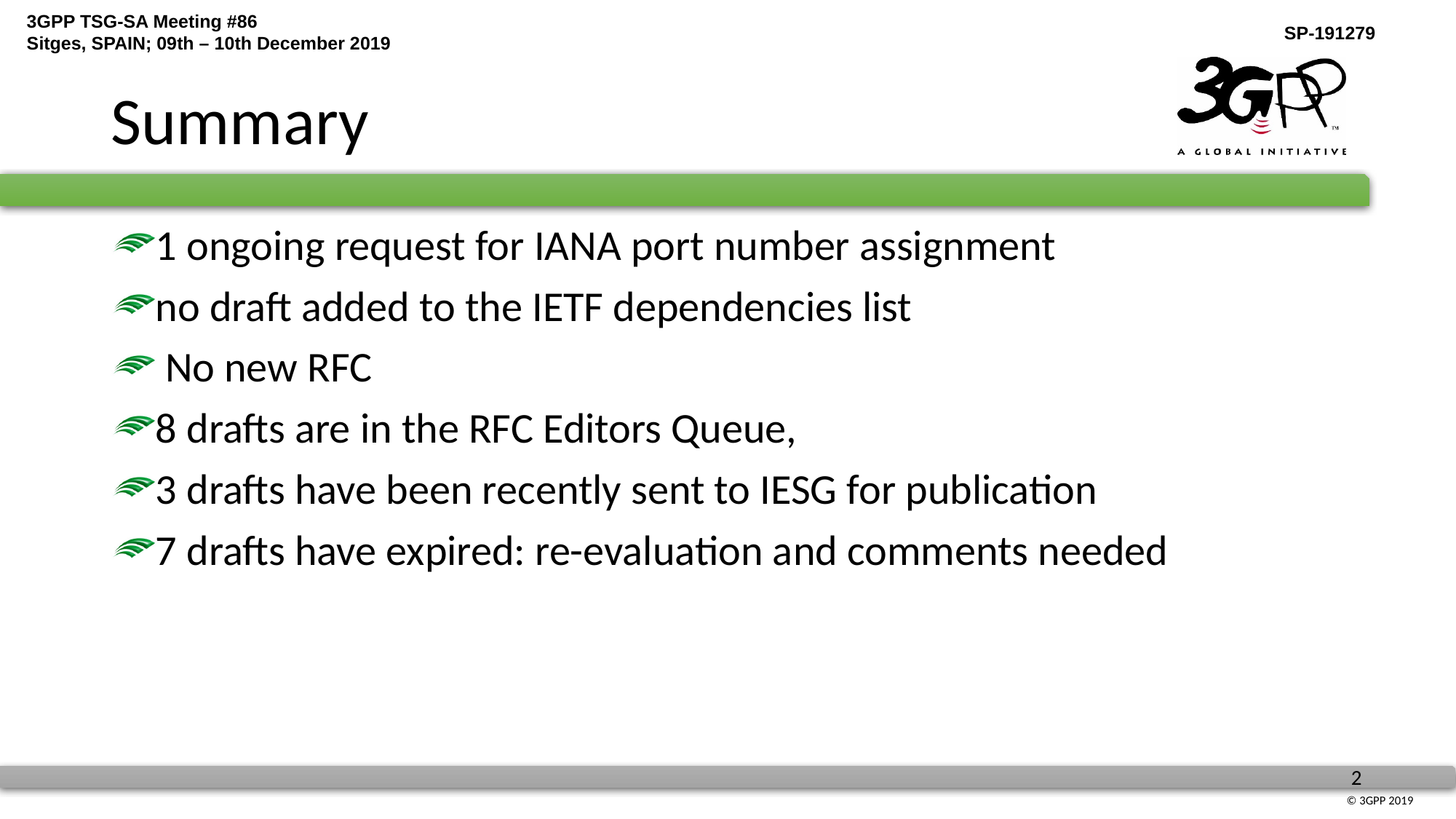

# Summary
1 ongoing request for IANA port number assignment
no draft added to the IETF dependencies list
 No new RFC
8 drafts are in the RFC Editors Queue,
3 drafts have been recently sent to IESG for publication
7 drafts have expired: re-evaluation and comments needed